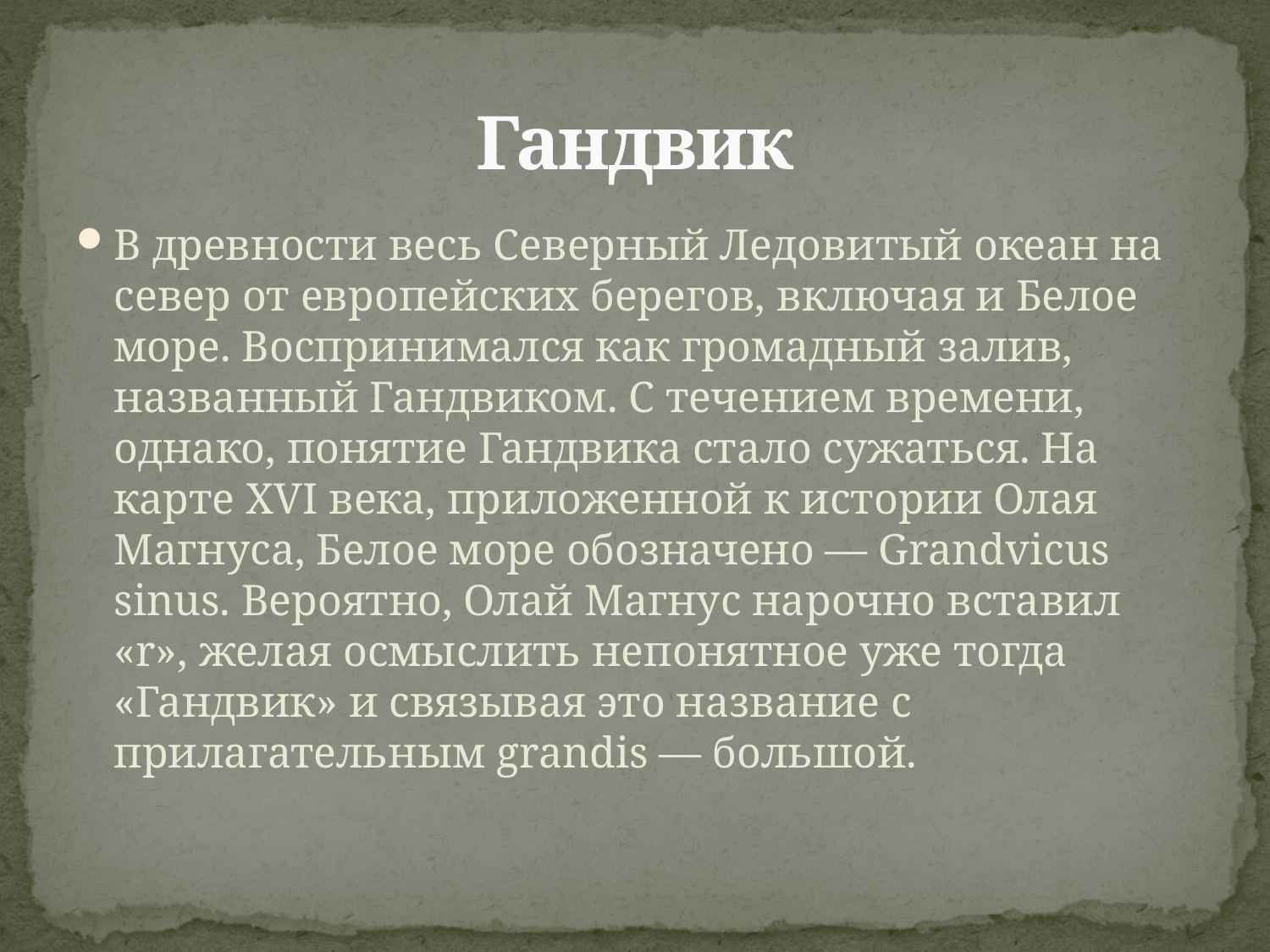

# Гандвик
В древности весь Северный Ледовитый океан на север от европейских берегов, включая и Белое море. Воспринимался как громадный залив, названный Гандвиком. С течением времени, однако, понятие Гандвика стало сужаться. На карте XVI века, приложенной к истории Олая Магнуса, Белое море обозначено — Grandvicus sinus. Вероятно, Олай Магнус нарочно вставил «r», желая осмыслить непонятное уже тогда «Гандвик» и связывая это название с прилагательным grandis — большой.